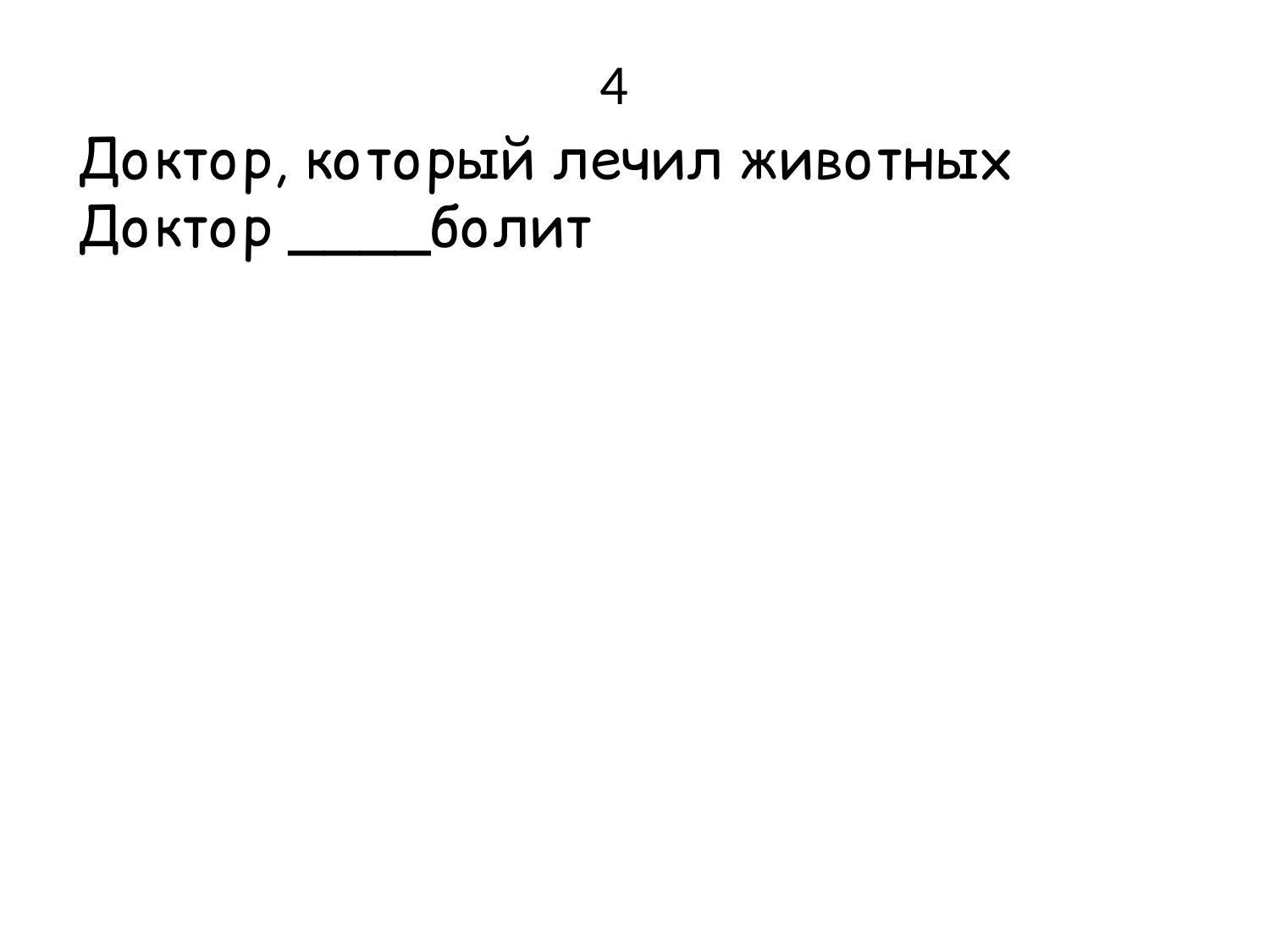

# 4
Доктор, который лечил животных
Доктор ____болит